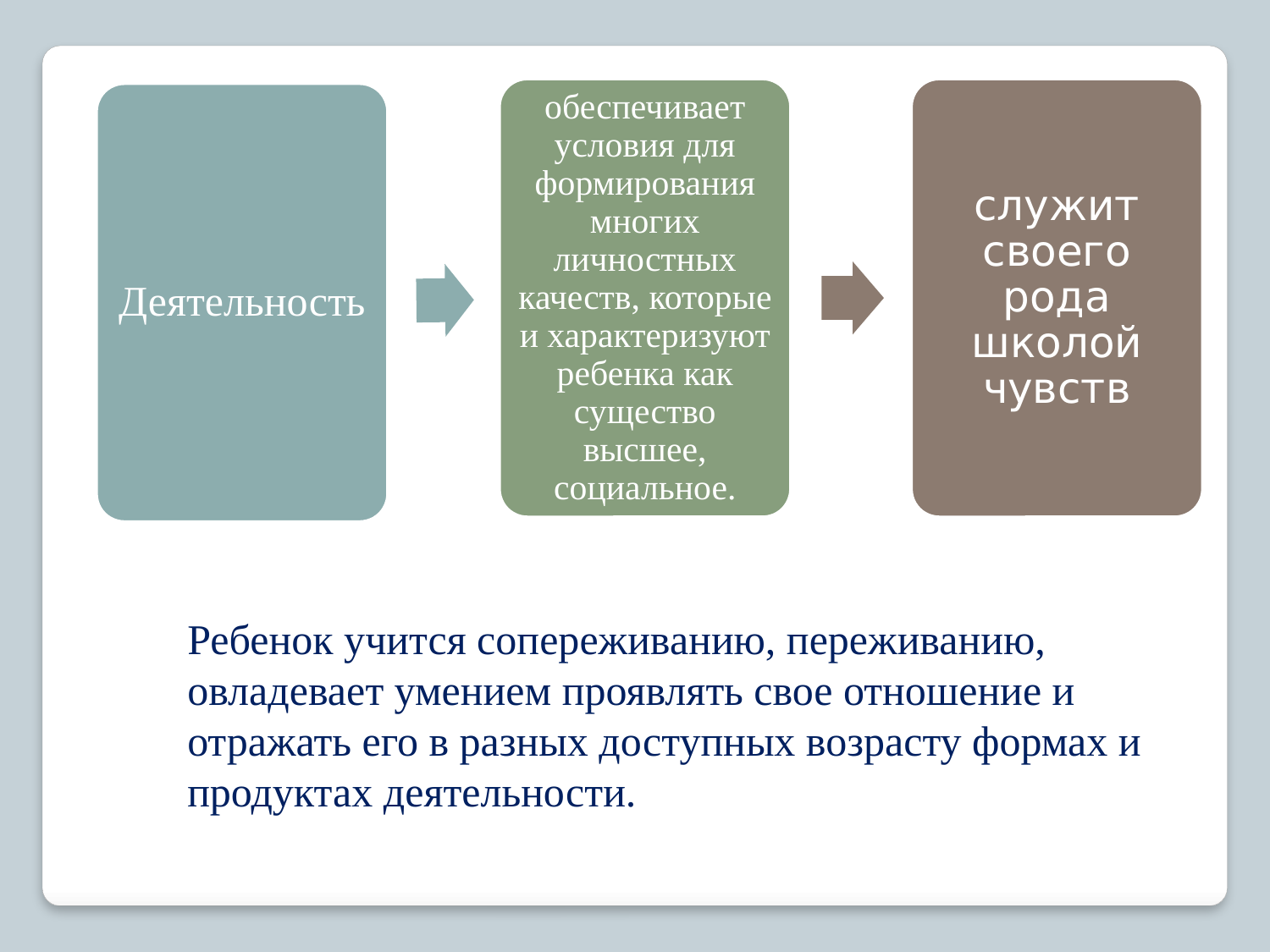

Деятельность

обеспечивает условия для формирования многих личностных качеств, которые и характеризуют ребенка как существо высшее, социальное.

служит своего рода школой чувств
Ребенок учится сопереживанию, переживанию, овладевает умением проявлять свое отношение и отражать его в разных доступных возрасту формах и продуктах деятельности.